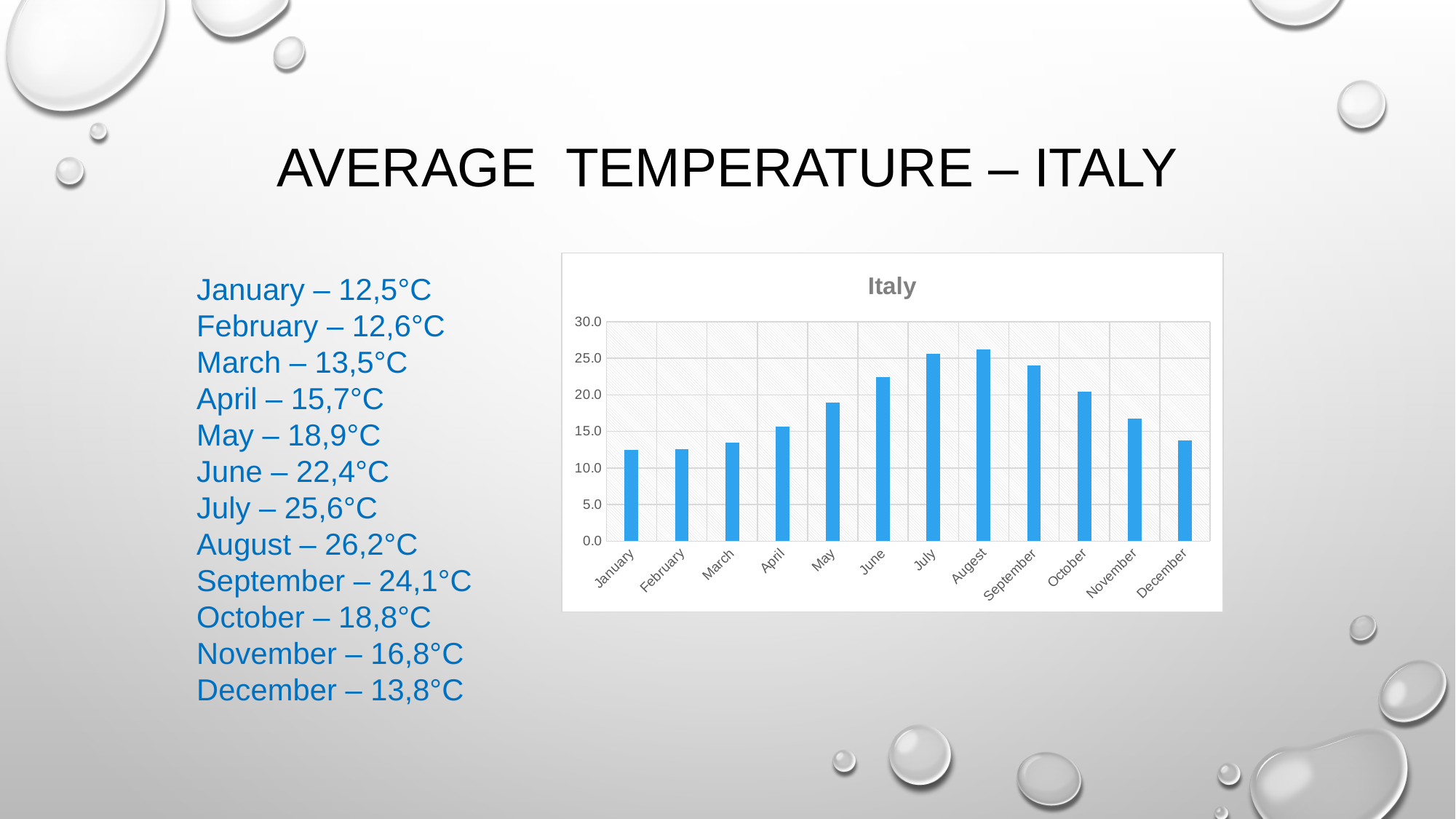

# AVERAGE  TEMPERATURE – italy

### Chart:

| Category | Italy |
|---|---|
| January | 12.5 |
| February | 12.6 |
| March | 13.5 |
| April | 15.7 |
| May | 18.9 |
| June | 22.4 |
| July | 25.6 |
| Augest | 26.2 |
| September | 24.0 |
| October | 20.4 |
| November | 16.8 |
| December | 13.8 |
January – 12,5°C
February – 12,6°C
March – 13,5°C
April – 15,7°C
May – 18,9°C
June – 22,4°C
July – 25,6°C
August – 26,2°C
September – 24,1°C
October – 18,8°C
November – 16,8°C
December – 13,8°C